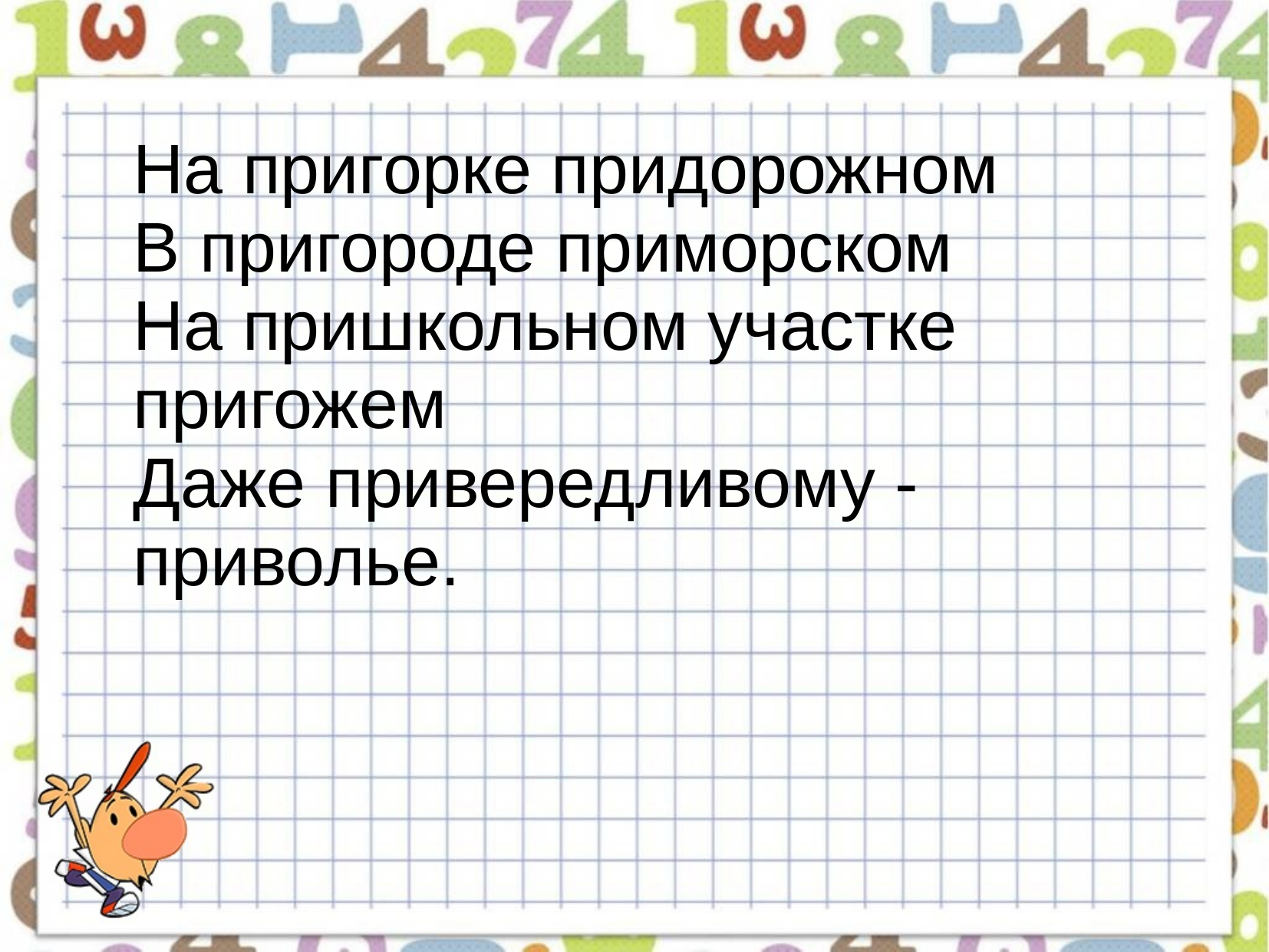

На пригорке придорожном
В пригороде приморском
На пришкольном участке пригожем
Даже привередливому - приволье.